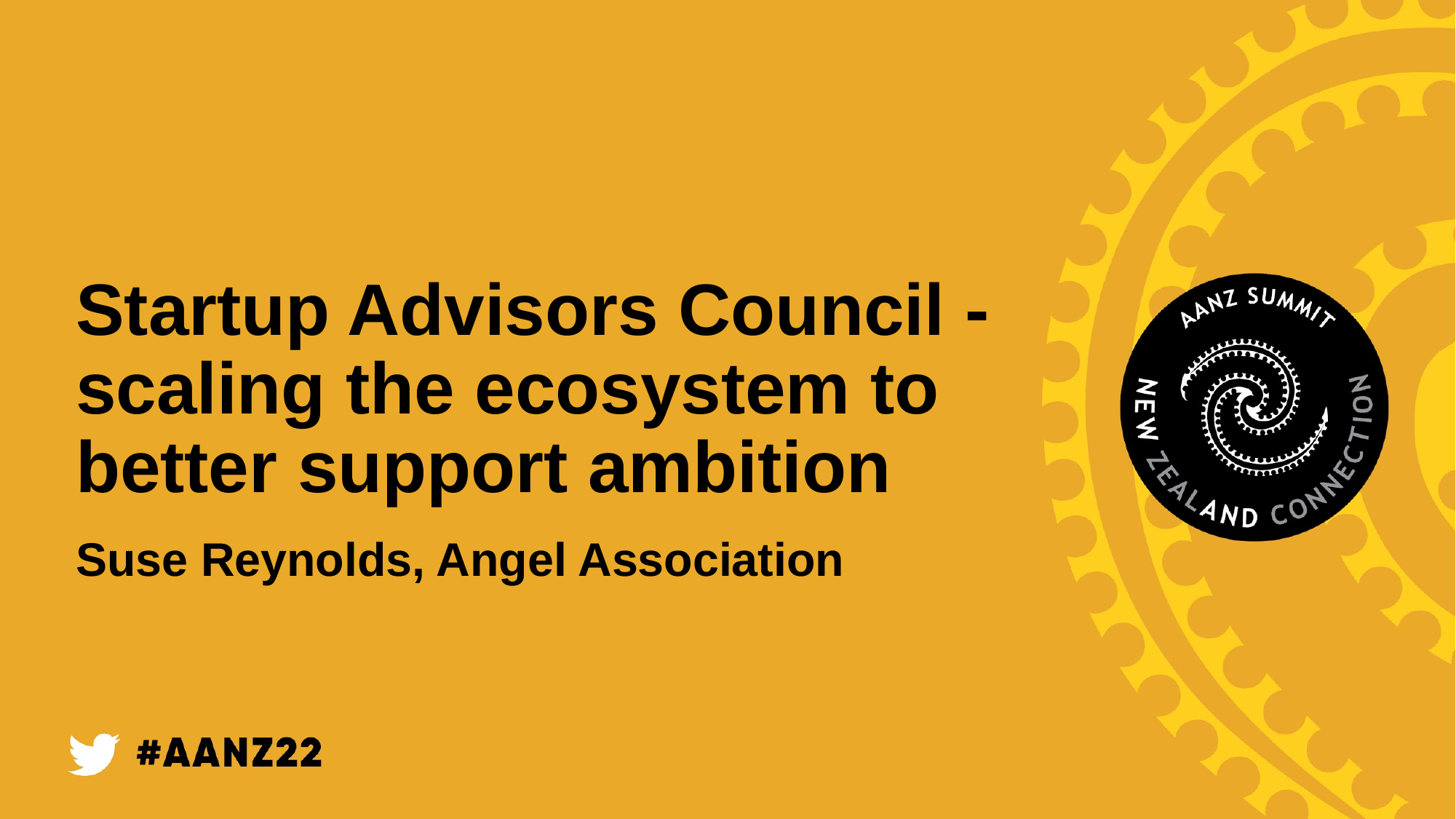

Startup Advisors Council - scaling the ecosystem to better support ambition
Suse Reynolds, Angel Association